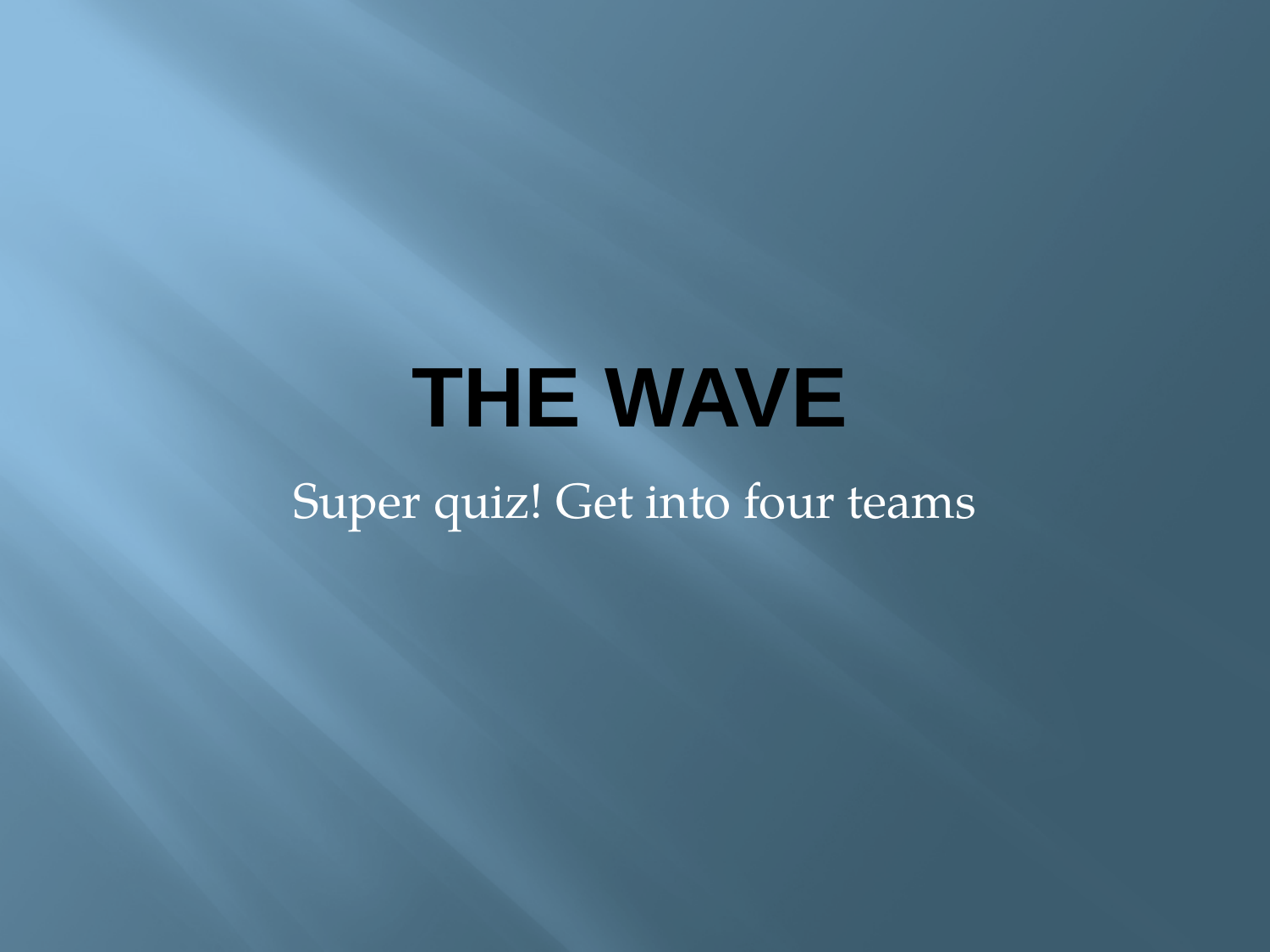

# The wave
Super quiz! Get into four teams